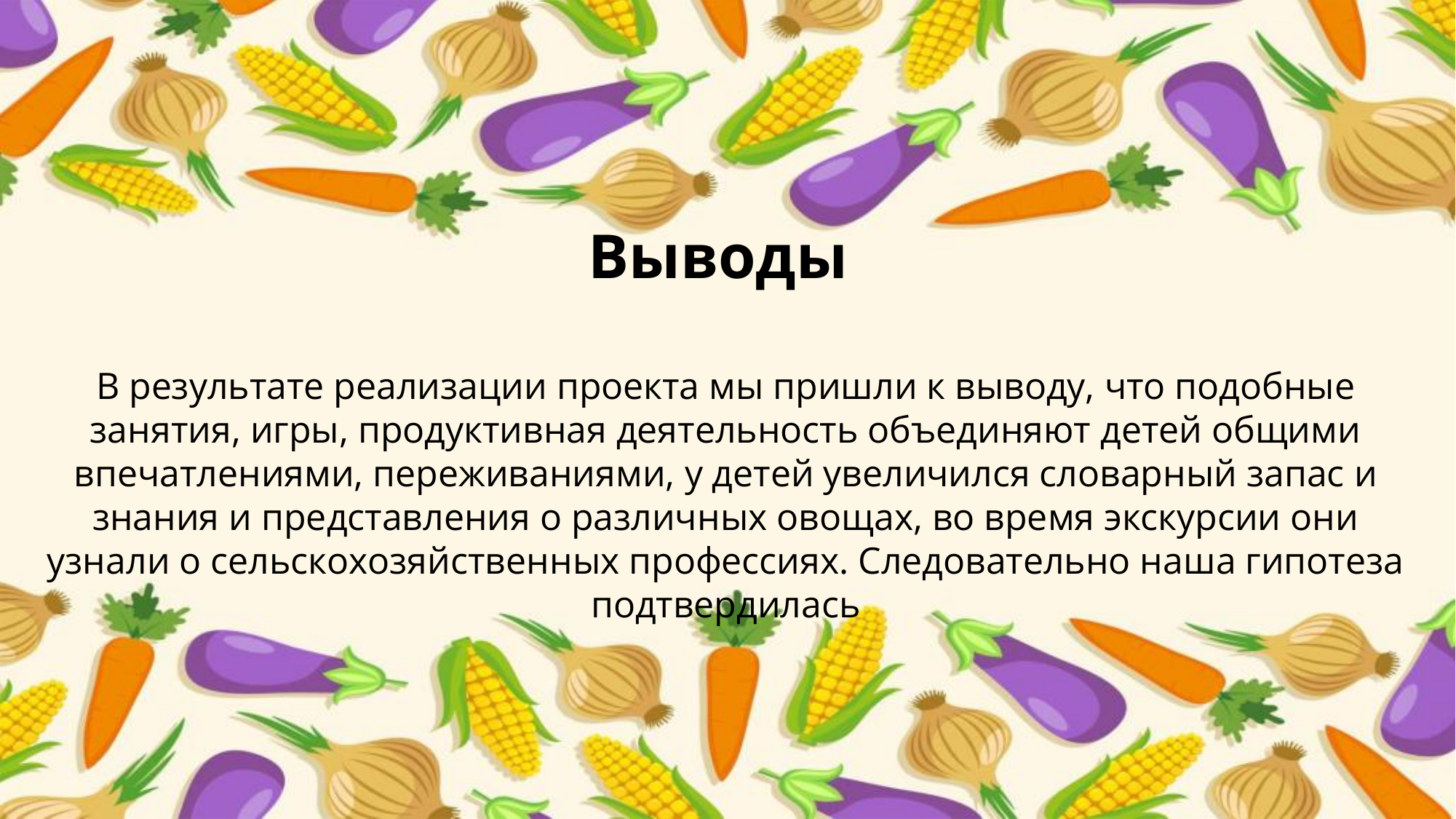

Выводы

В результате реализации проекта мы пришли к выводу, что подобные занятия, игры, продуктивная деятельность объединяют детей общими впечатлениями, переживаниями, у детей увеличился словарный запас и знания и представления о различных овощах, во время экскурсии они узнали о сельскохозяйственных профессиях. Следовательно наша гипотеза подтвердилась